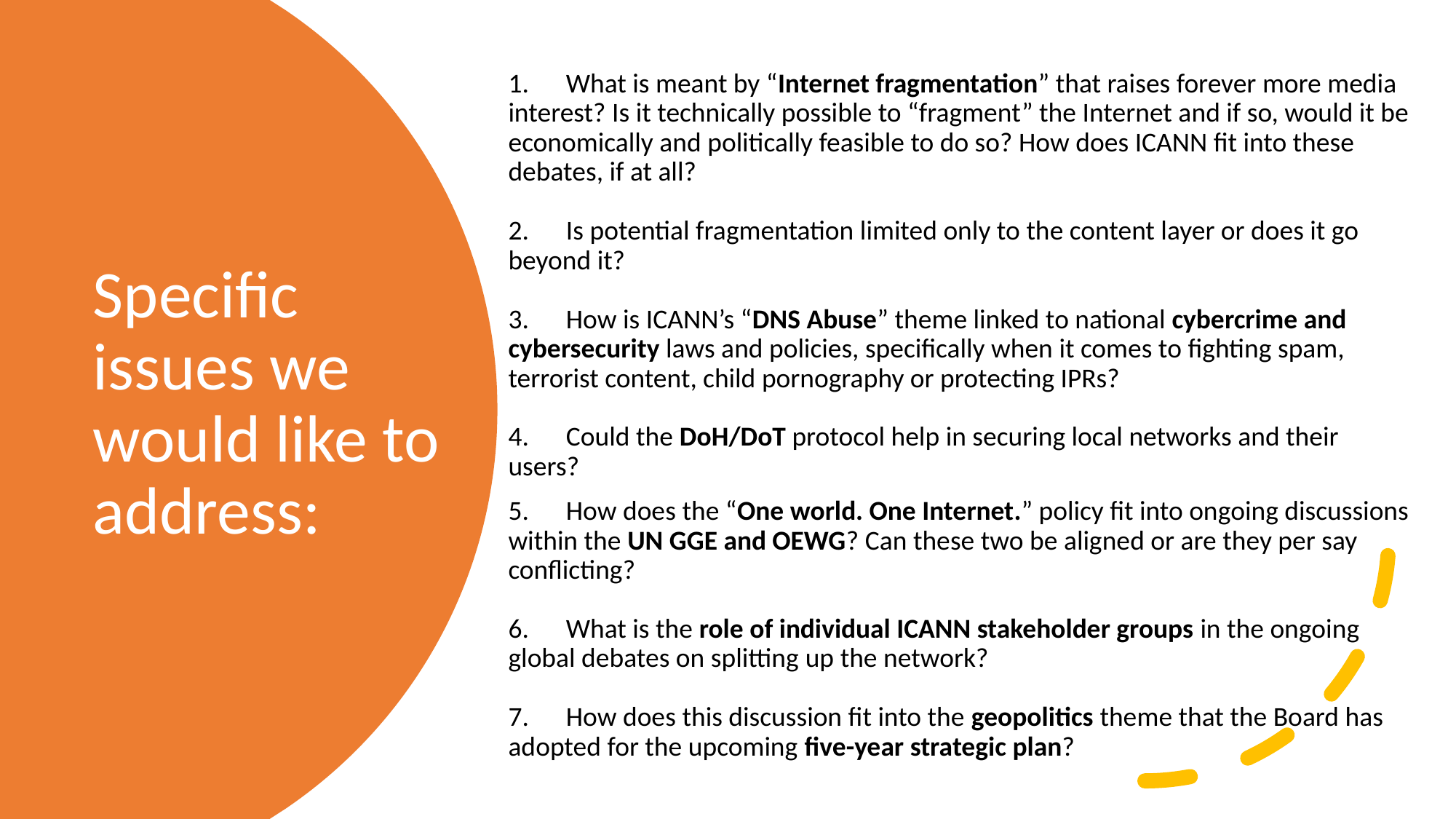

1.      What is meant by “Internet fragmentation” that raises forever more media interest? Is it technically possible to “fragment” the Internet and if so, would it be economically and politically feasible to do so? How does ICANN fit into these debates, if at all?
2.      Is potential fragmentation limited only to the content layer or does it go beyond it?
3.      How is ICANN’s “DNS Abuse” theme linked to national cybercrime and cybersecurity laws and policies, specifically when it comes to fighting spam, terrorist content, child pornography or protecting IPRs?
4.      Could the DoH/DoT protocol help in securing local networks and their users?
5.      How does the “One world. One Internet.” policy fit into ongoing discussions within the UN GGE and OEWG? Can these two be aligned or are they per say conflicting?
6.      What is the role of individual ICANN stakeholder groups in the ongoing global debates on splitting up the network?
7.      How does this discussion fit into the geopolitics theme that the Board has adopted for the upcoming five-year strategic plan?
# Specific issues we would like to address: